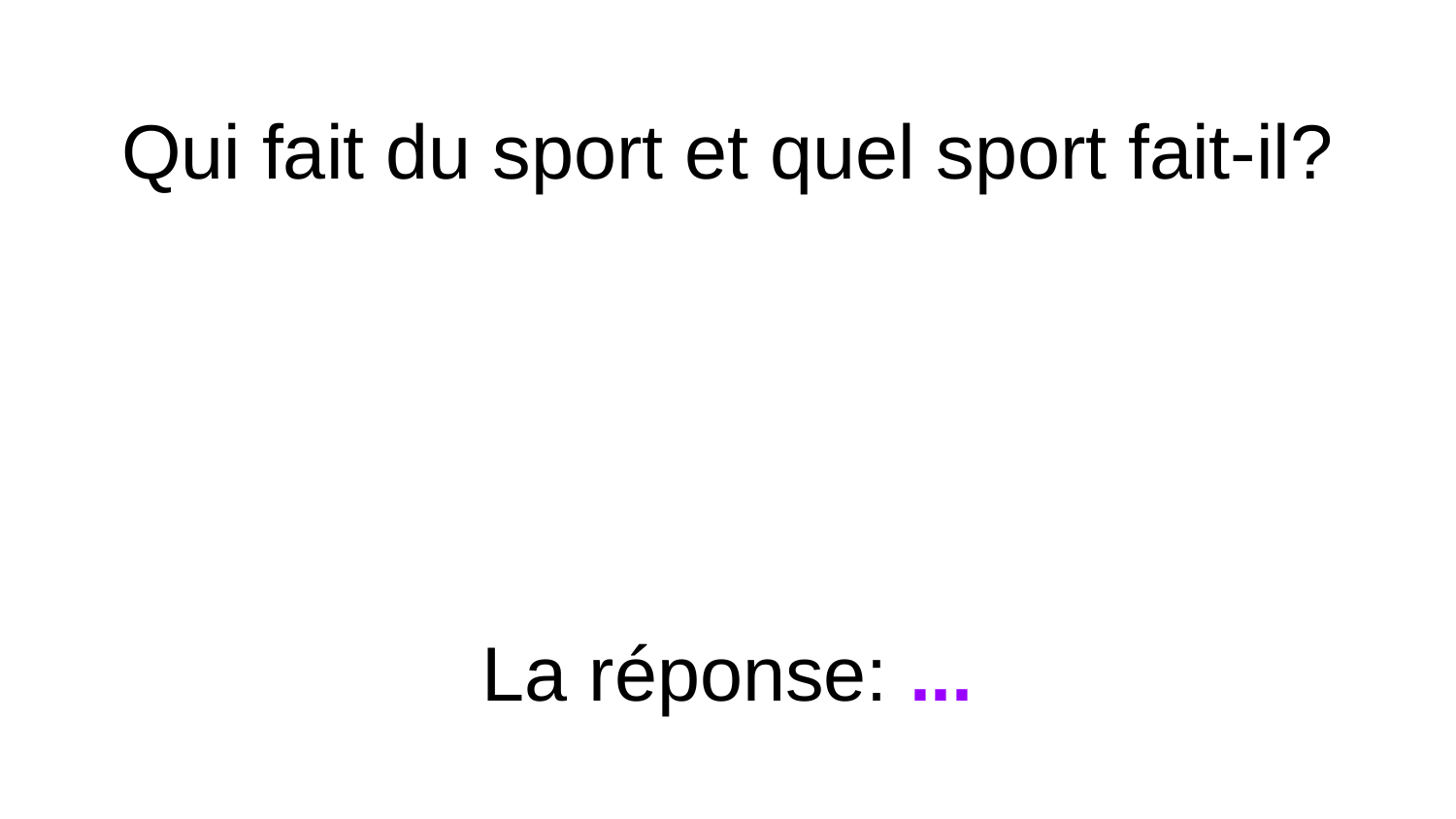

Qui fait du sport et quel sport fait-il?
La réponse: ...